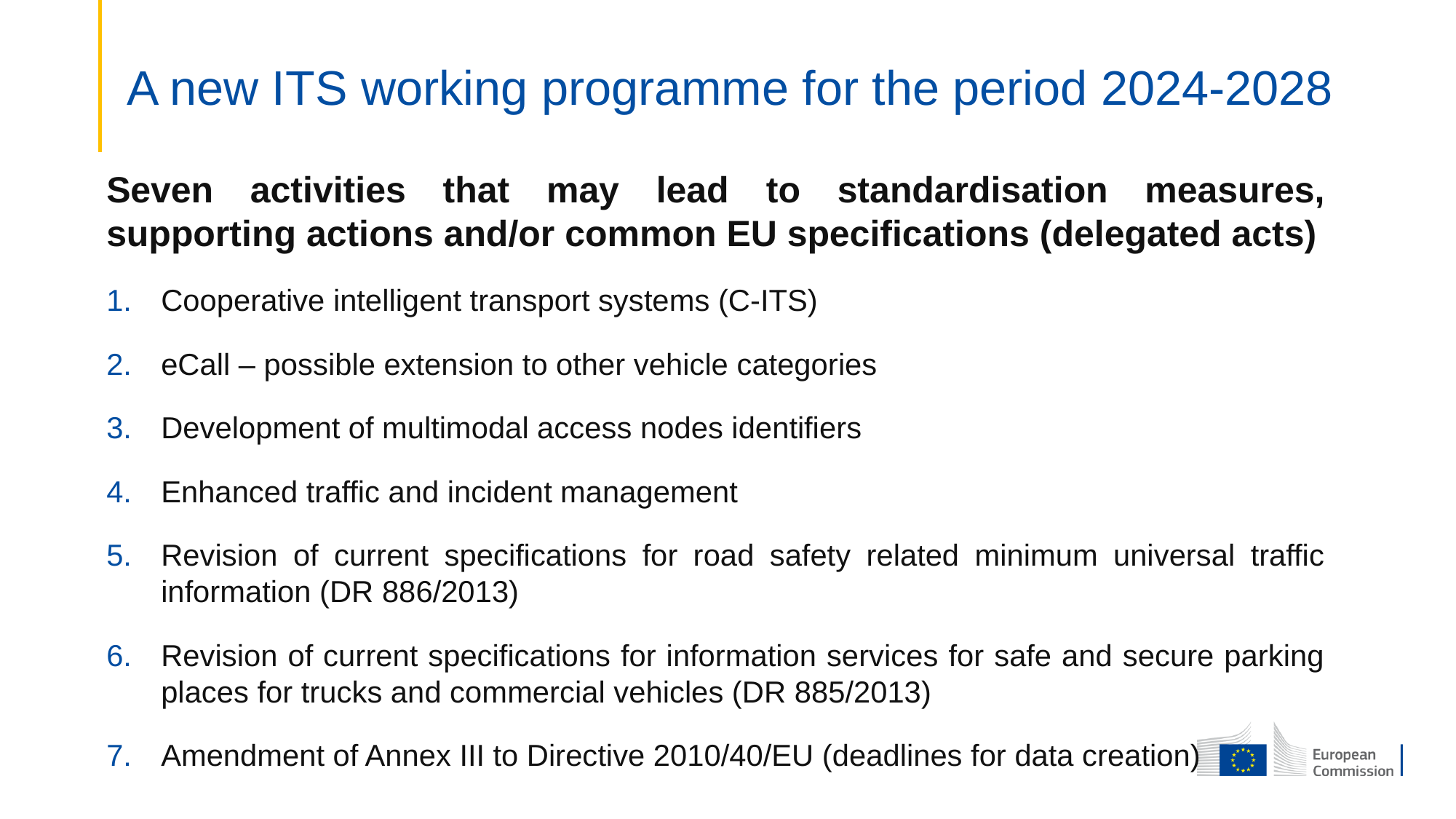

# A new ITS working programme for the period 2024-2028
Seven activities that may lead to standardisation measures, supporting actions and/or common EU specifications (delegated acts)
Cooperative intelligent transport systems (C-ITS)
eCall – possible extension to other vehicle categories
Development of multimodal access nodes identifiers
Enhanced traffic and incident management
Revision of current specifications for road safety related minimum universal traffic information (DR 886/2013)
Revision of current specifications for information services for safe and secure parking places for trucks and commercial vehicles (DR 885/2013)
Amendment of Annex III to Directive 2010/40/EU (deadlines for data creation)